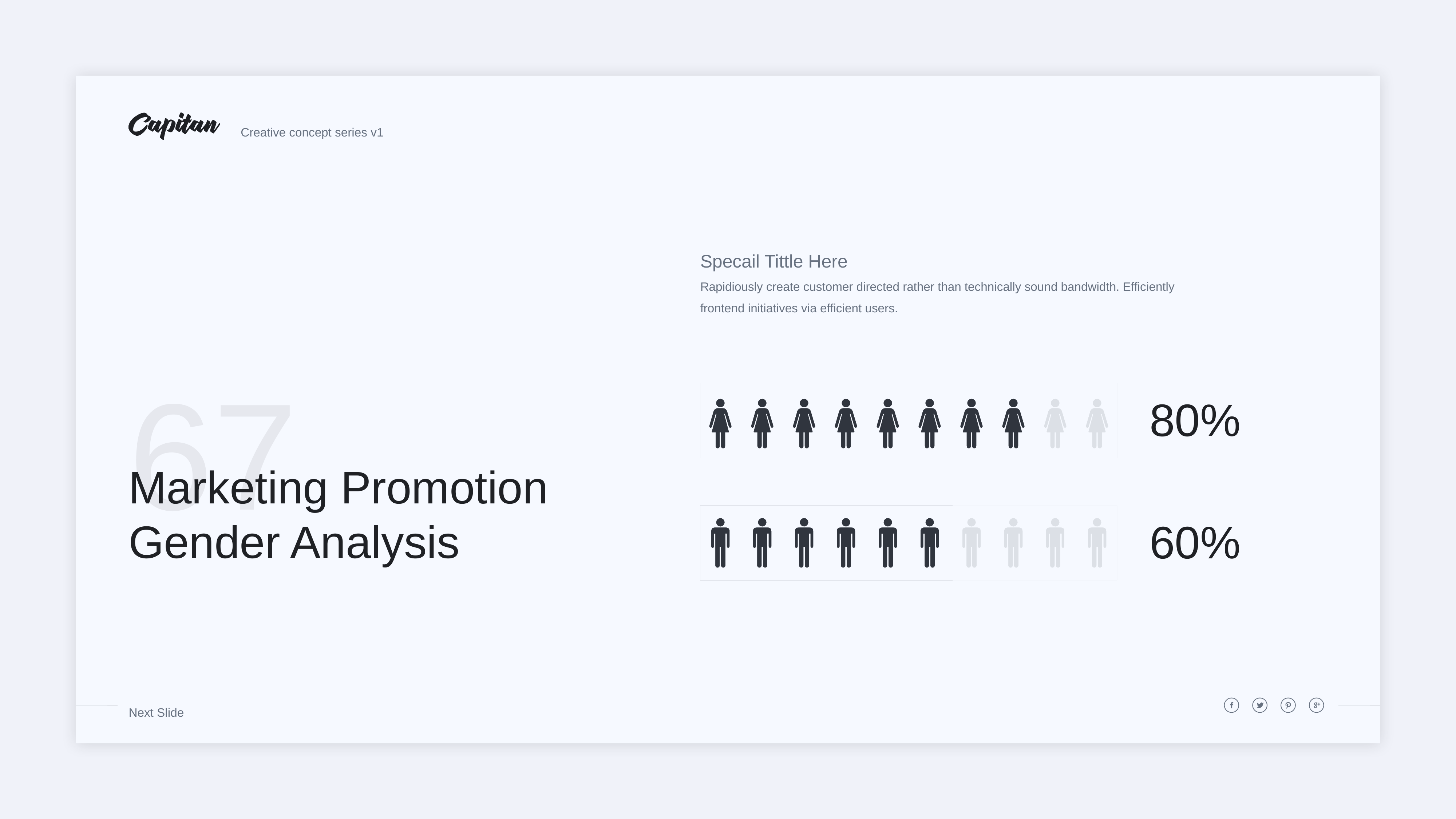

Specail Tittle Here
Rapidiously create customer directed rather than technically sound bandwidth. Efficiently
frontend initiatives via efficient users.
67

80%
Marketing Promotion
Gender Analysis

60%